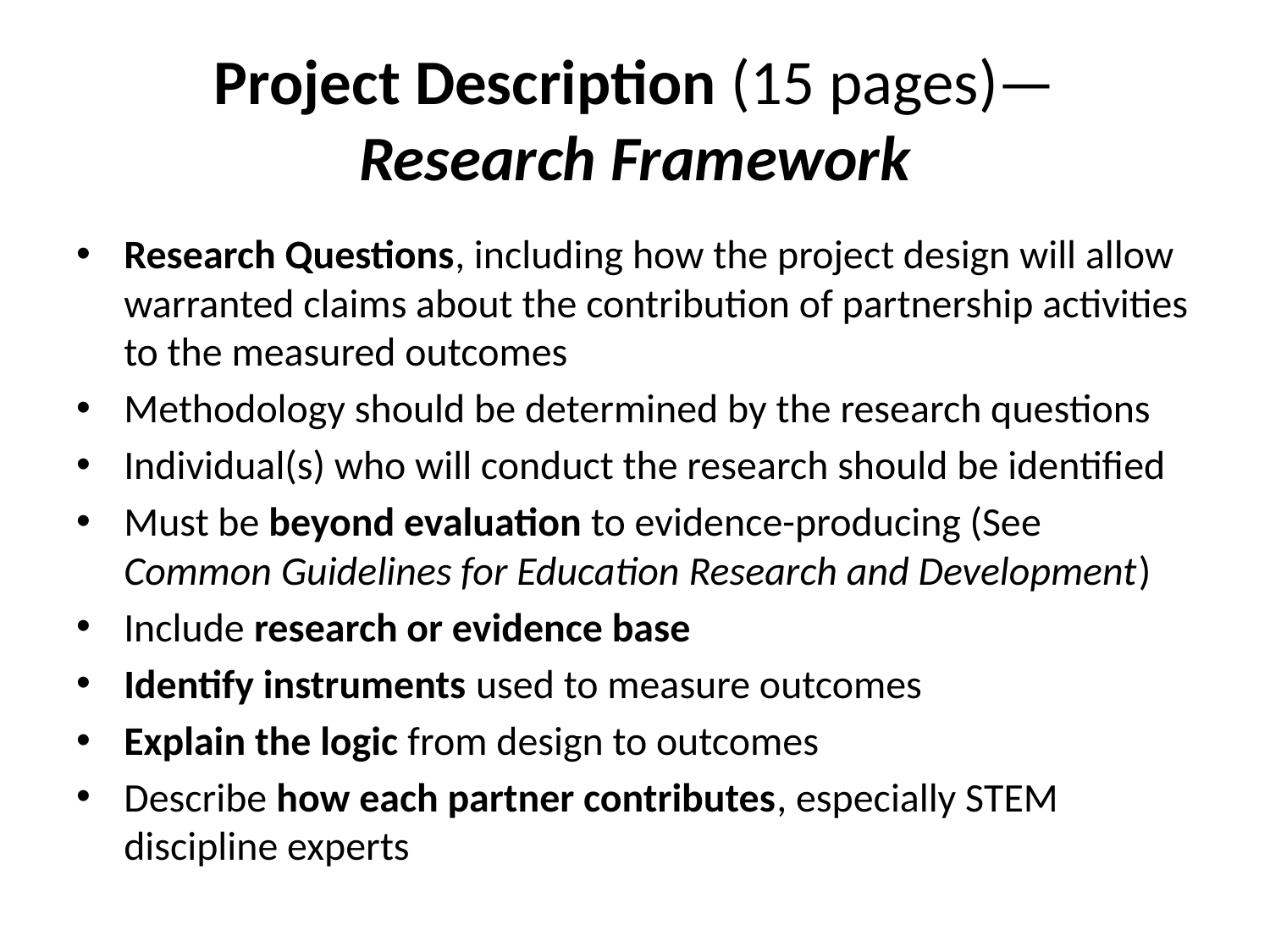

# Project Description (15 pages)— Research Framework
Research Questions, including how the project design will allow warranted claims about the contribution of partnership activities to the measured outcomes
Methodology should be determined by the research questions
Individual(s) who will conduct the research should be identified
Must be beyond evaluation to evidence-producing (See Common Guidelines for Education Research and Development)
Include research or evidence base
Identify instruments used to measure outcomes
Explain the logic from design to outcomes
Describe how each partner contributes, especially STEM discipline experts